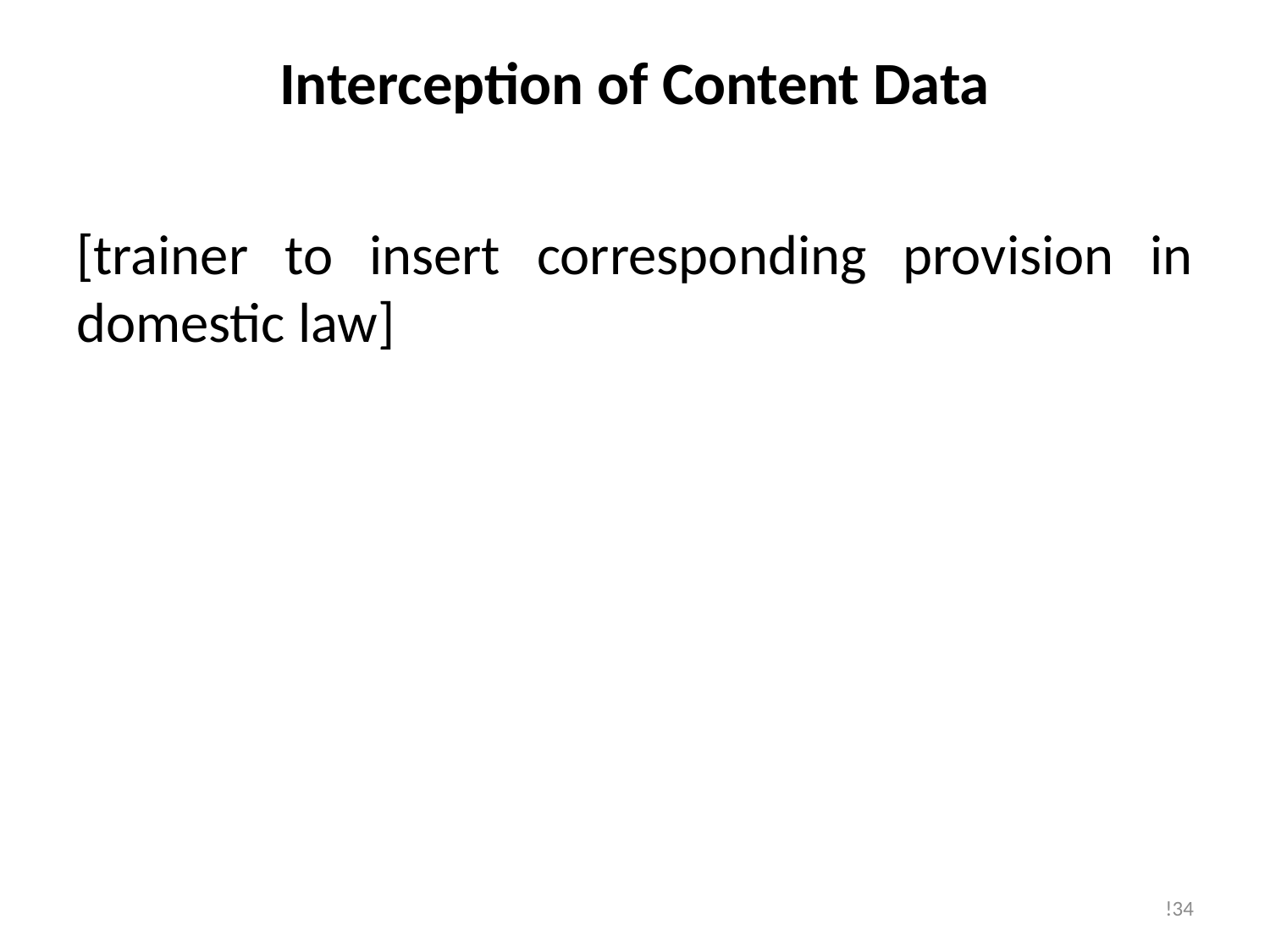

# Interception of Content Data
[trainer to insert corresponding provision in domestic law]
!34